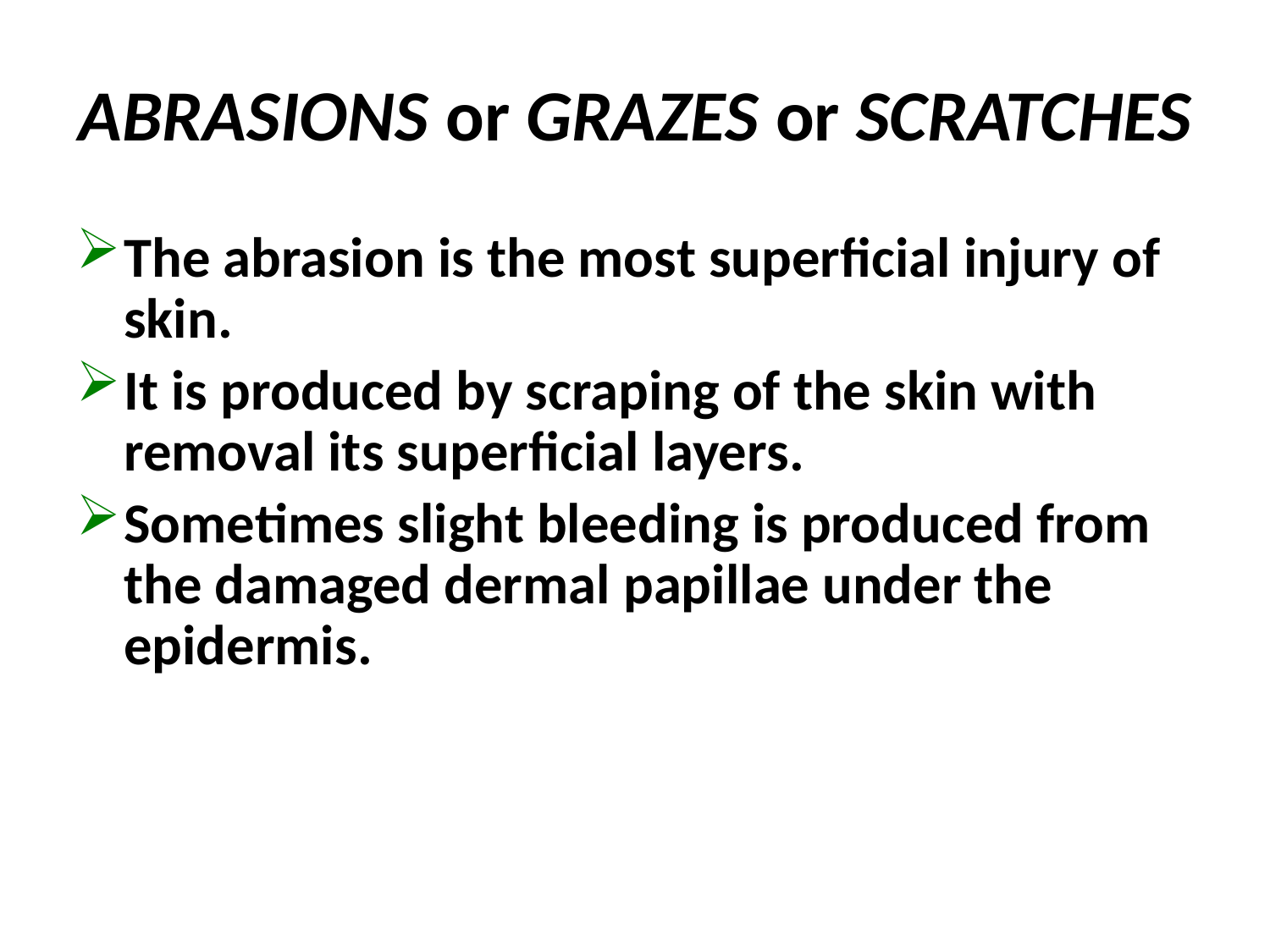

# ABRASIONS or GRAZES or SCRATCHES
The abrasion is the most superficial injury of skin.
It is produced by scraping of the skin with removal its superficial layers.
Sometimes slight bleeding is produced from the damaged dermal papillae under the epidermis.